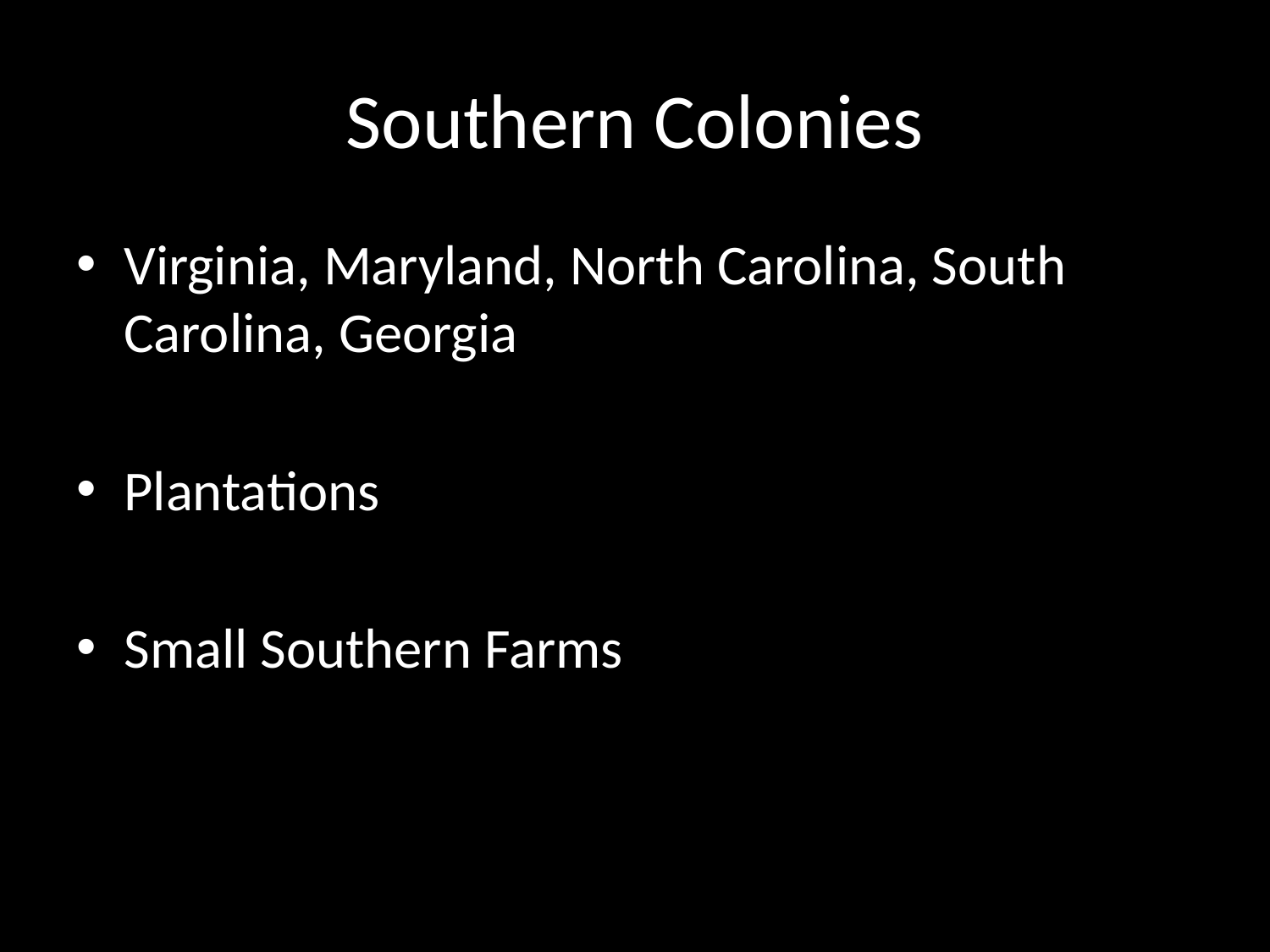

# Southern Colonies
Virginia, Maryland, North Carolina, South Carolina, Georgia

Plantations

Small Southern Farms